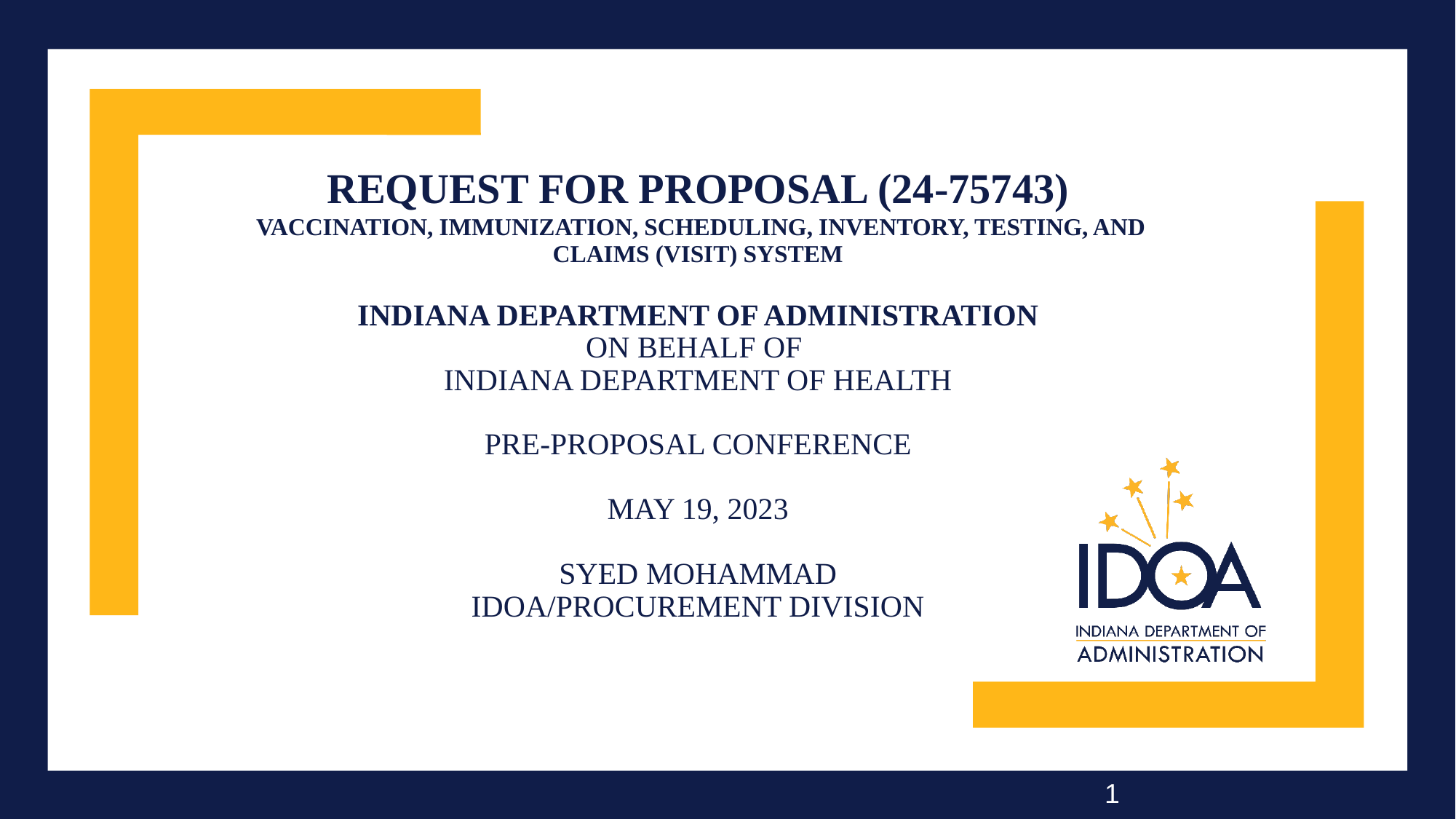

# Request for Proposal (24-75743)  Vaccination, Immunization, Scheduling, Inventory, Testing, and Claims (VISIT) System Indiana Department of Administration On Behalf Of Indiana Department of Health Pre-Proposal Conference May 19, 2023 Syed Mohammad IDOA/Procurement Division
1